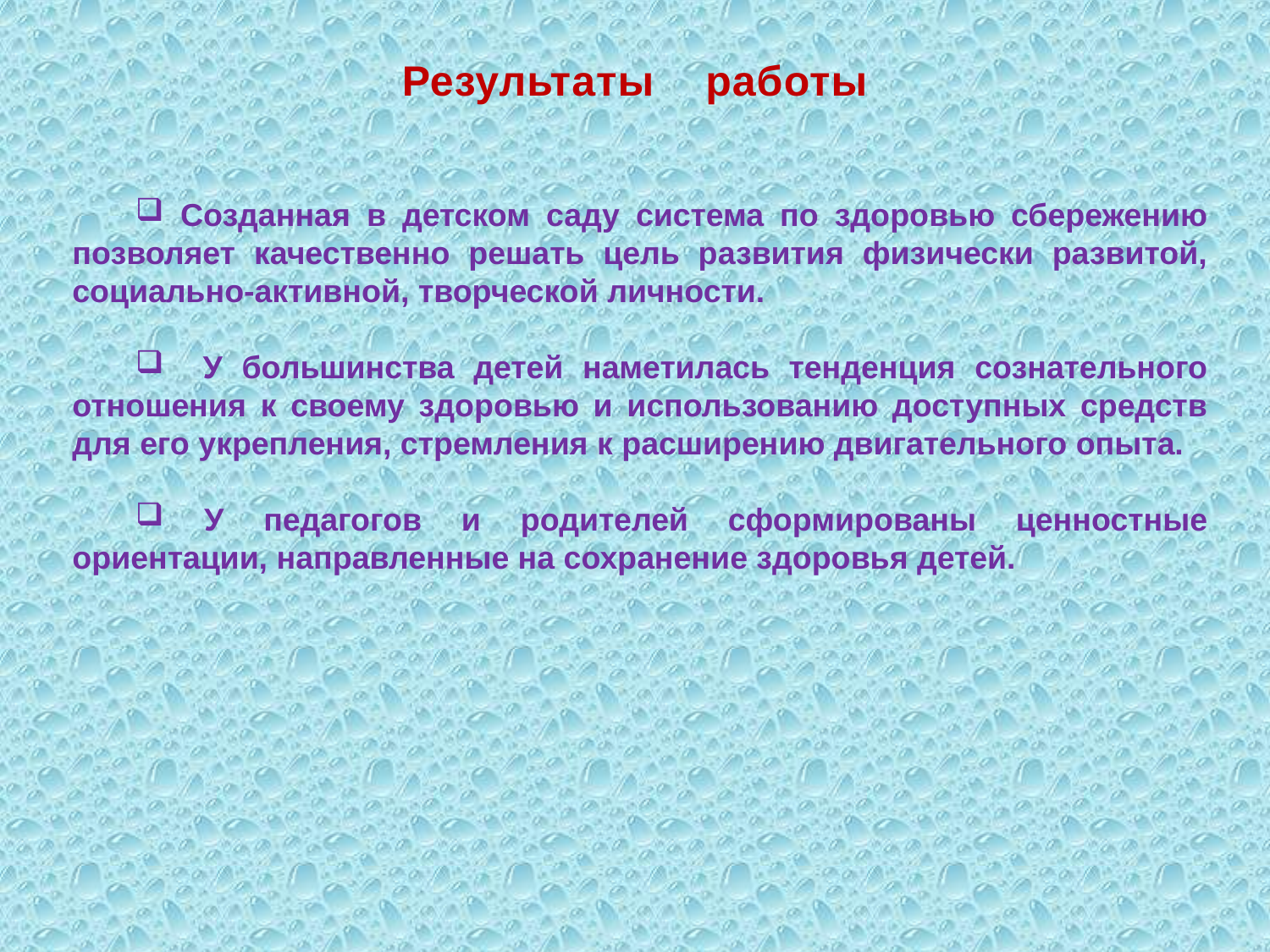

Результаты    работы
 Созданная в детском саду система по здоровью сбережению позволяет качественно решать цель развития физически развитой, социально-активной, творческой личности.

  У большинства детей наметилась тенденция сознательного отношения к своему здоровью и использованию доступных средств для его укрепления, стремления к расширению двигательного опыта.

 У педагогов и родителей сформированы ценностные ориентации, направленные на сохранение здоровья детей.